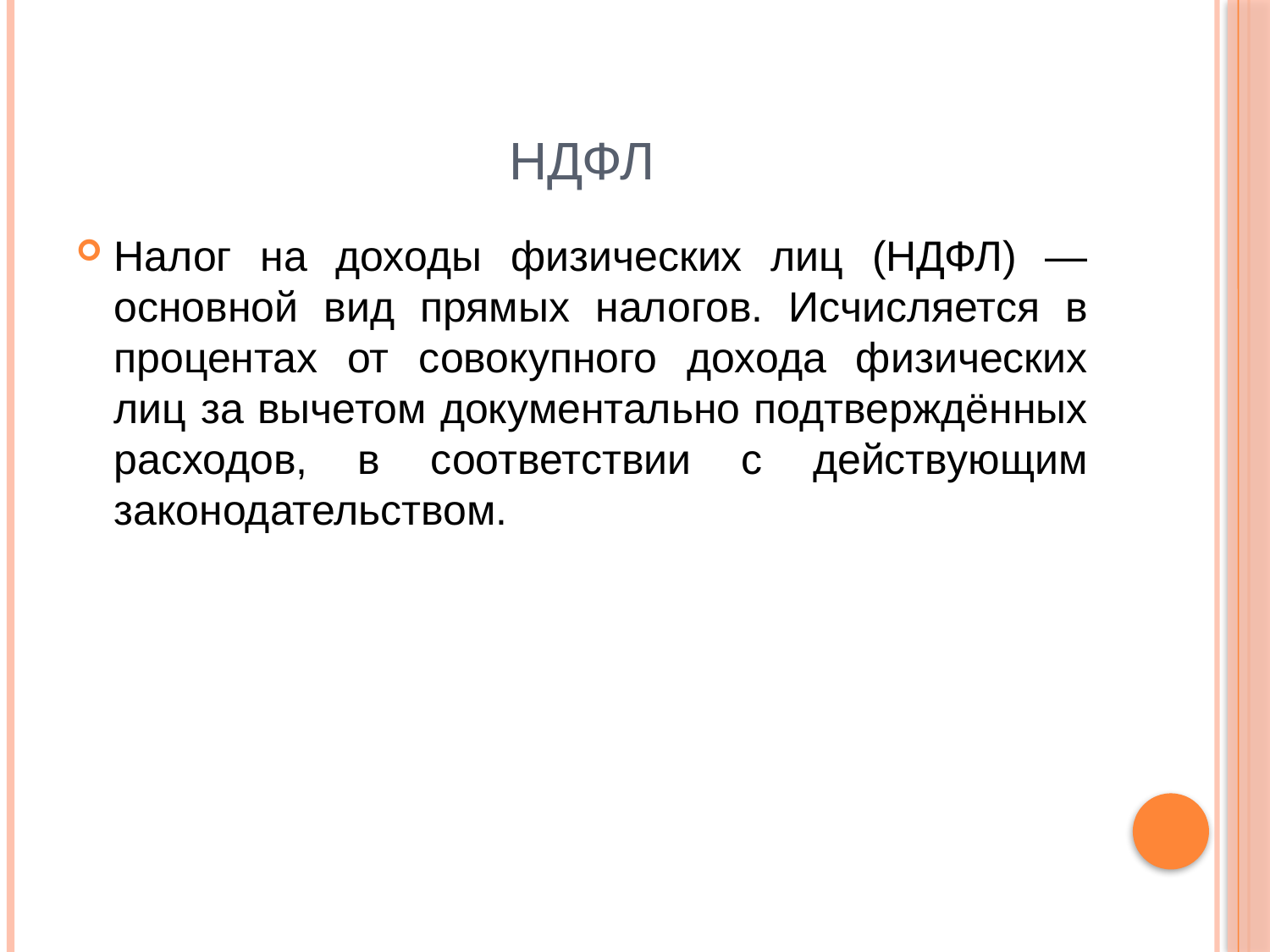

# НДФЛ
Налог на доходы физических лиц (НДФЛ) — основной вид прямых налогов. Исчисляется в процентах от совокупного дохода физических лиц за вычетом документально подтверждённых расходов, в соответствии с действующим законодательством.